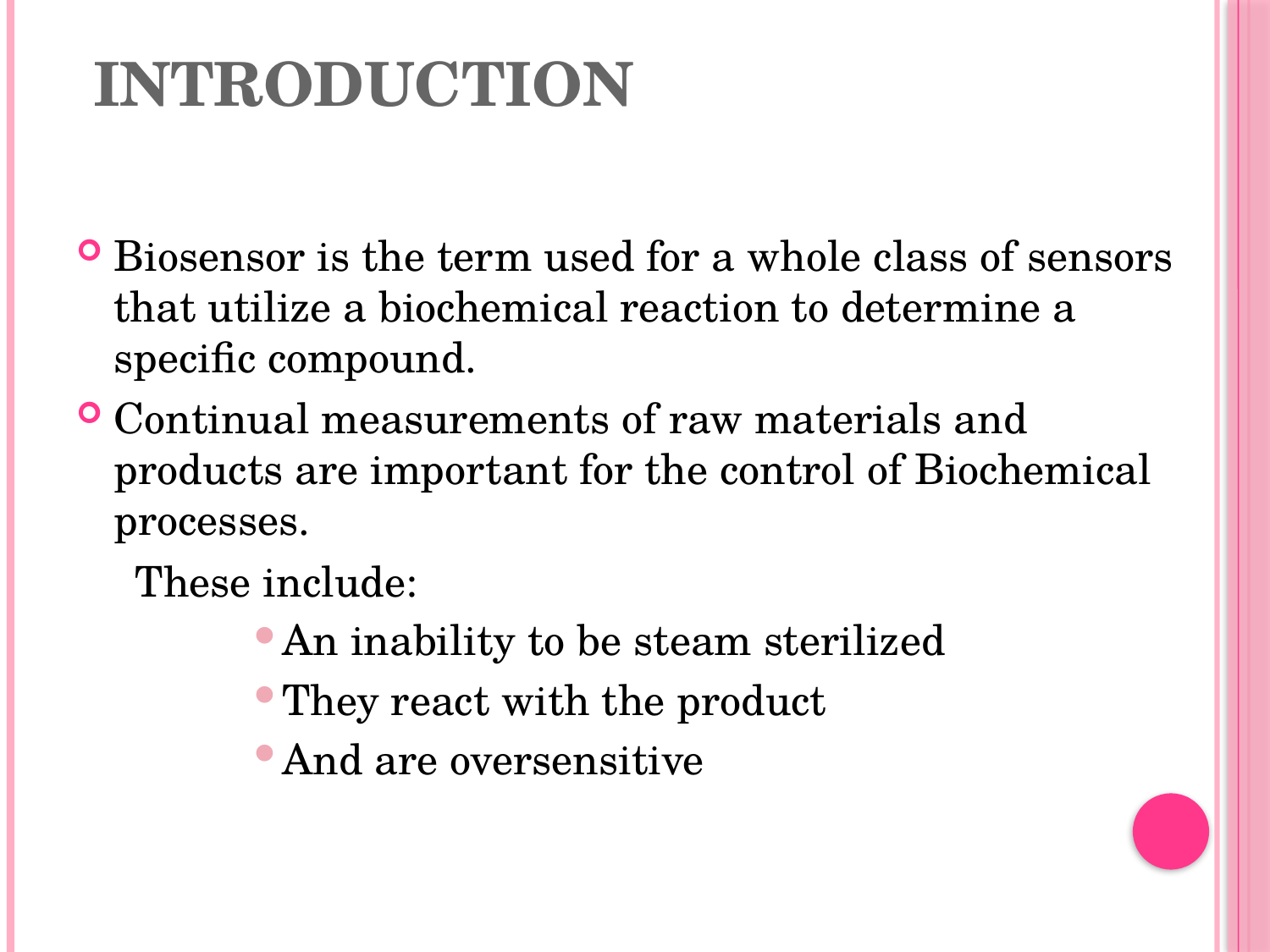

# Introduction
Biosensor is the term used for a whole class of sensors that utilize a biochemical reaction to determine a specific compound.
Continual measurements of raw materials and products are important for the control of Biochemical processes.
     These include:
An inability to be steam sterilized
They react with the product
And are oversensitive